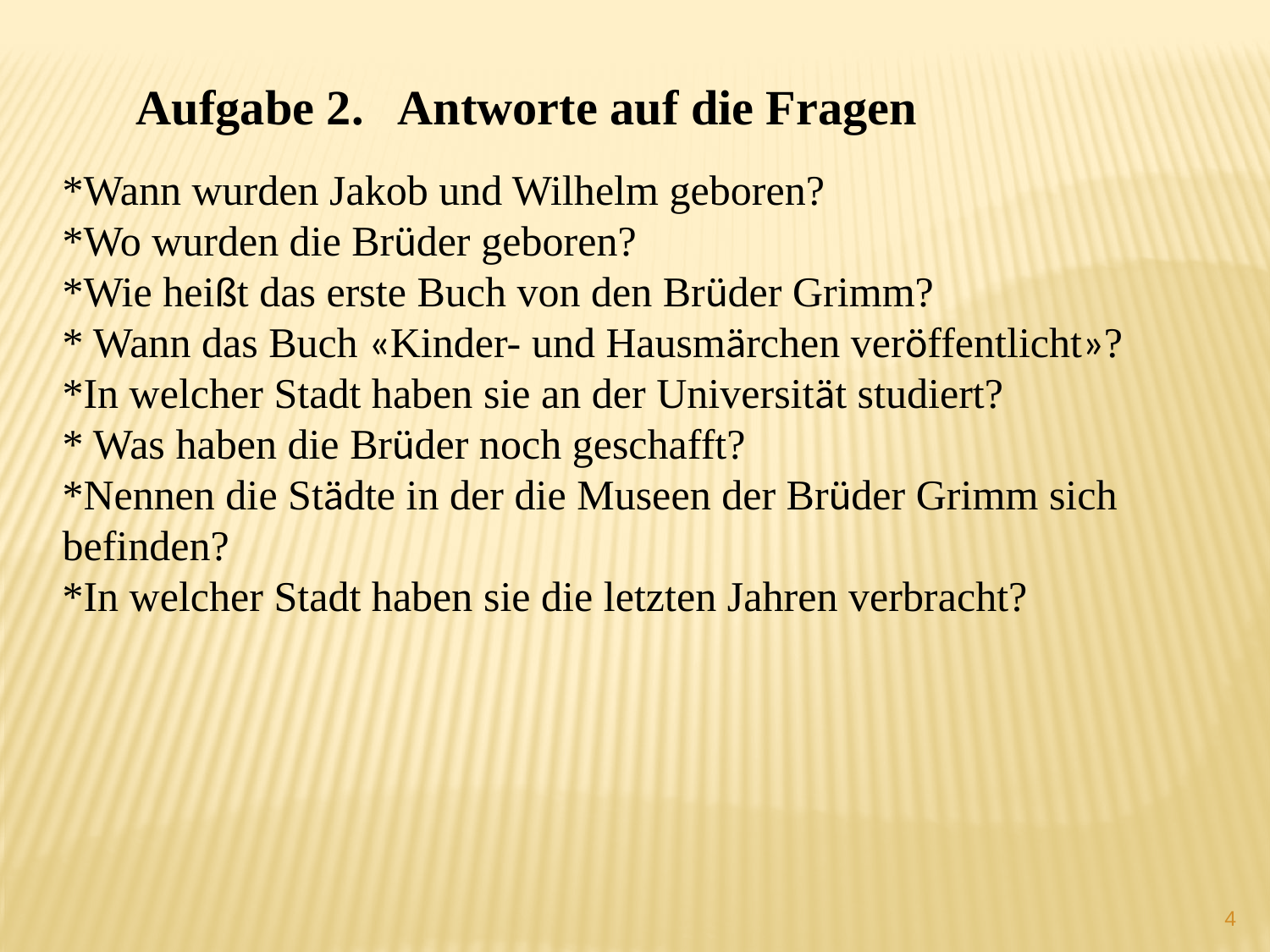

Aufgabe 2.   Antworte auf die Fragen

*Wann wurden Jakob und Wilhelm geboren?
*Wo wurden die Brüder geboren?
*Wie heißt das erste Buch von den Brüder Grimm?
* Wann das Buch «Kinder- und Hausmärchen veröffentlicht»?
*In welcher Stadt haben sie an der Universität studiert?
* Was haben die Brüder noch geschafft?
*Nennen die Städte in der die Museen der Brüder Grimm sich befinden?
*In welcher Stadt haben sie die letzten Jahren verbracht?

4